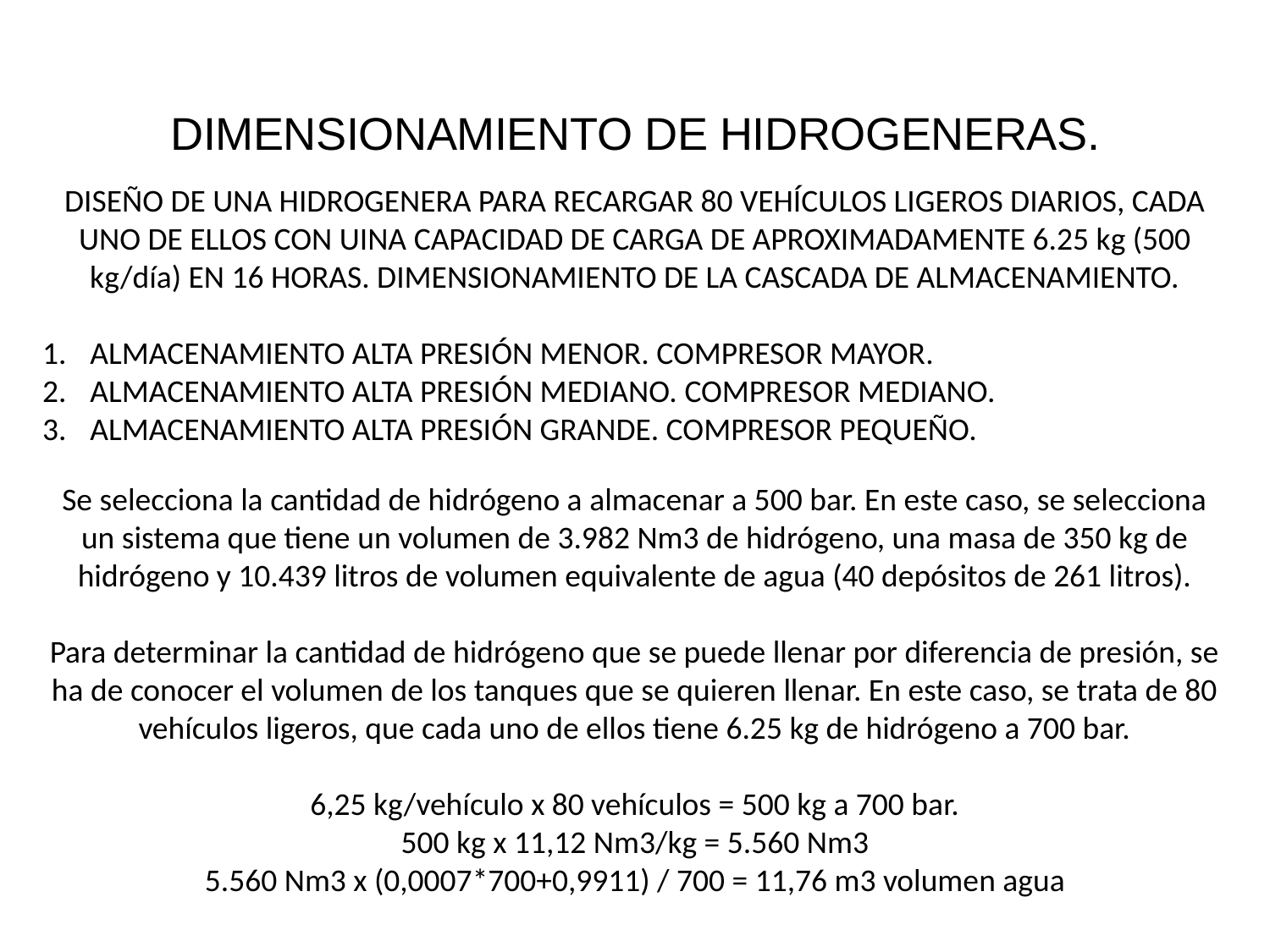

DIMENSIONAMIENTO DE HIDROGENERAS.
DISEÑO DE UNA HIDROGENERA PARA RECARGAR 80 VEHÍCULOS LIGEROS DIARIOS, CADA UNO DE ELLOS CON UINA CAPACIDAD DE CARGA DE APROXIMADAMENTE 6.25 kg (500 kg/día) EN 16 HORAS. DIMENSIONAMIENTO DE LA CASCADA DE ALMACENAMIENTO.

ALMACENAMIENTO ALTA PRESIÓN MENOR. COMPRESOR MAYOR.
ALMACENAMIENTO ALTA PRESIÓN MEDIANO. COMPRESOR MEDIANO.
ALMACENAMIENTO ALTA PRESIÓN GRANDE. COMPRESOR PEQUEÑO.
Se selecciona la cantidad de hidrógeno a almacenar a 500 bar. En este caso, se selecciona un sistema que tiene un volumen de 3.982 Nm3 de hidrógeno, una masa de 350 kg de hidrógeno y 10.439 litros de volumen equivalente de agua (40 depósitos de 261 litros).

Para determinar la cantidad de hidrógeno que se puede llenar por diferencia de presión, se ha de conocer el volumen de los tanques que se quieren llenar. En este caso, se trata de 80 vehículos ligeros, que cada uno de ellos tiene 6.25 kg de hidrógeno a 700 bar.

6,25 kg/vehículo x 80 vehículos = 500 kg a 700 bar.
500 kg x 11,12 Nm3/kg = 5.560 Nm3
5.560 Nm3 x (0,0007*700+0,9911) / 700 = 11,76 m3 volumen agua
DISEÑO BÁSICO DE INSTALACIONES RELACIONADAS CON H2 Y PILAS DECOMBUSTIBLE.